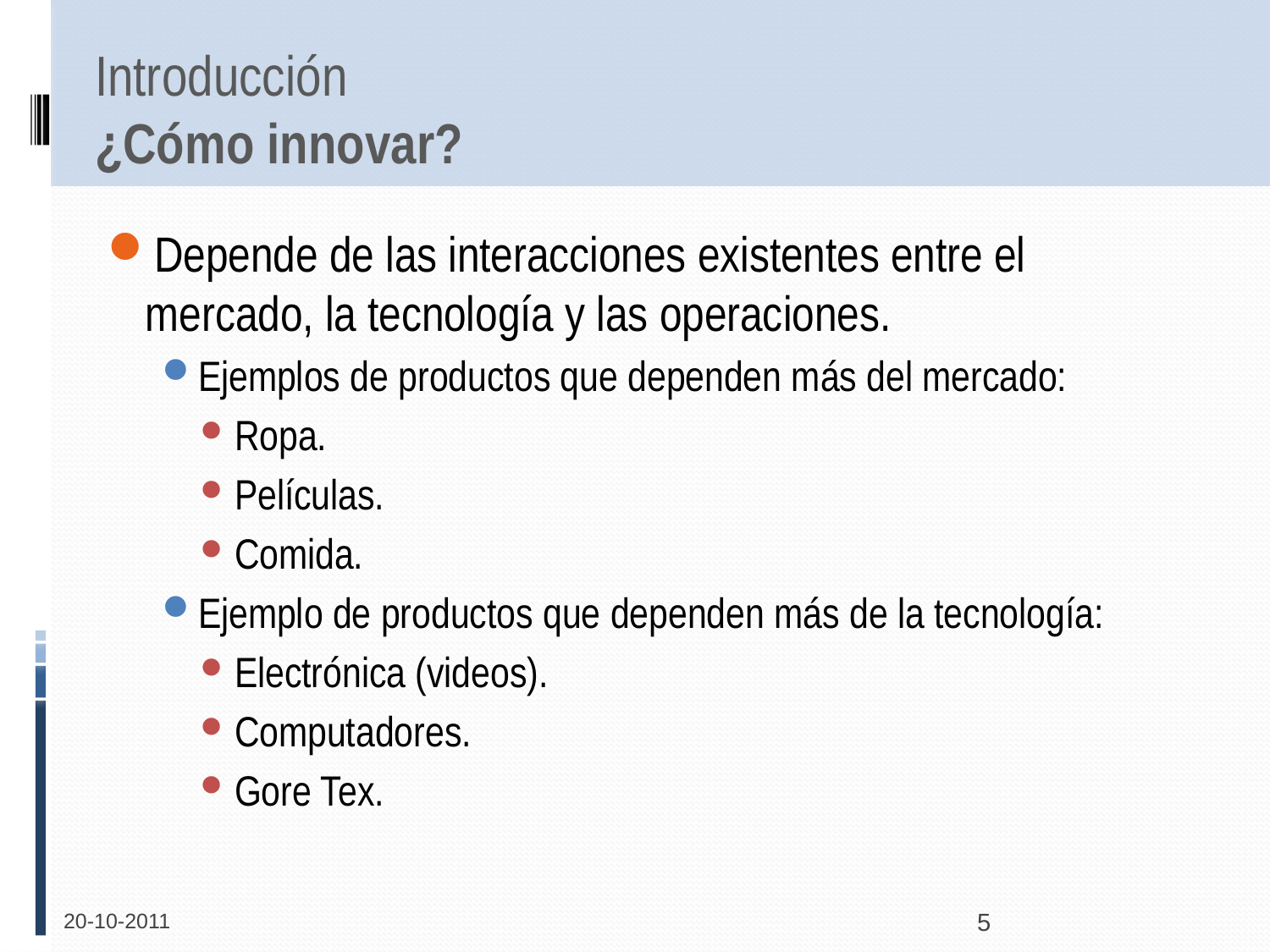

# Introducción ¿Cómo innovar?
Depende de las interacciones existentes entre el mercado, la tecnología y las operaciones.
Ejemplos de productos que dependen más del mercado:
Ropa.
Películas.
Comida.
Ejemplo de productos que dependen más de la tecnología:
Electrónica (videos).
Computadores.
Gore Tex.

20-10-2011
5